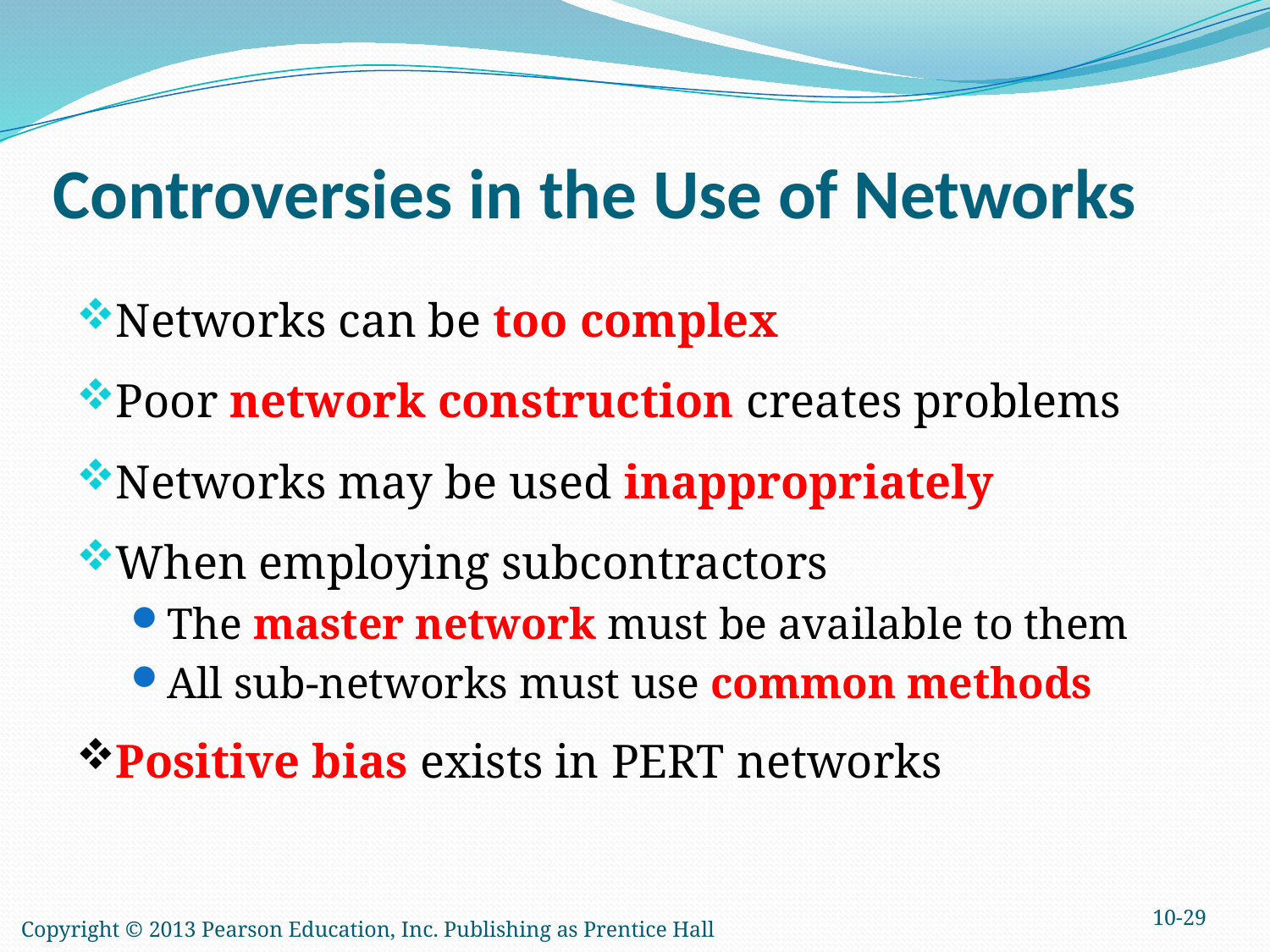

# Controversies in the Use of Networks
Networks can be too complex
Poor network construction creates problems
Networks may be used inappropriately
When employing subcontractors
The master network must be available to them
All sub-networks must use common methods
Positive bias exists in PERT networks
10-29